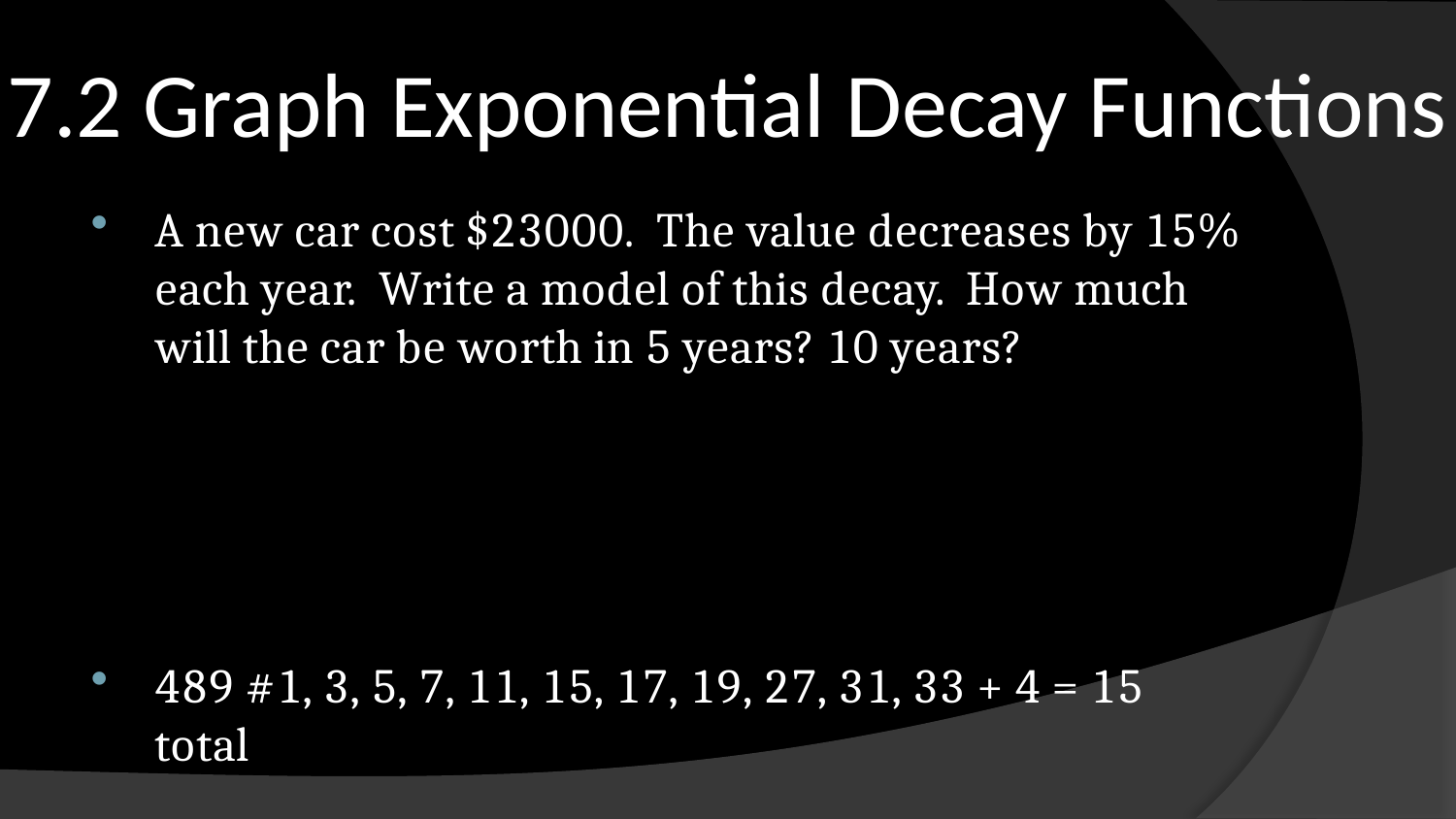

# 7.2 Graph Exponential Decay Functions
A new car cost $23000.  The value decreases by 15% each year.  Write a model of this decay.  How much will the car be worth in 5 years? 10 years?

489 #1, 3, 5, 7, 11, 15, 17, 19, 27, 31, 33 + 4 = 15 total